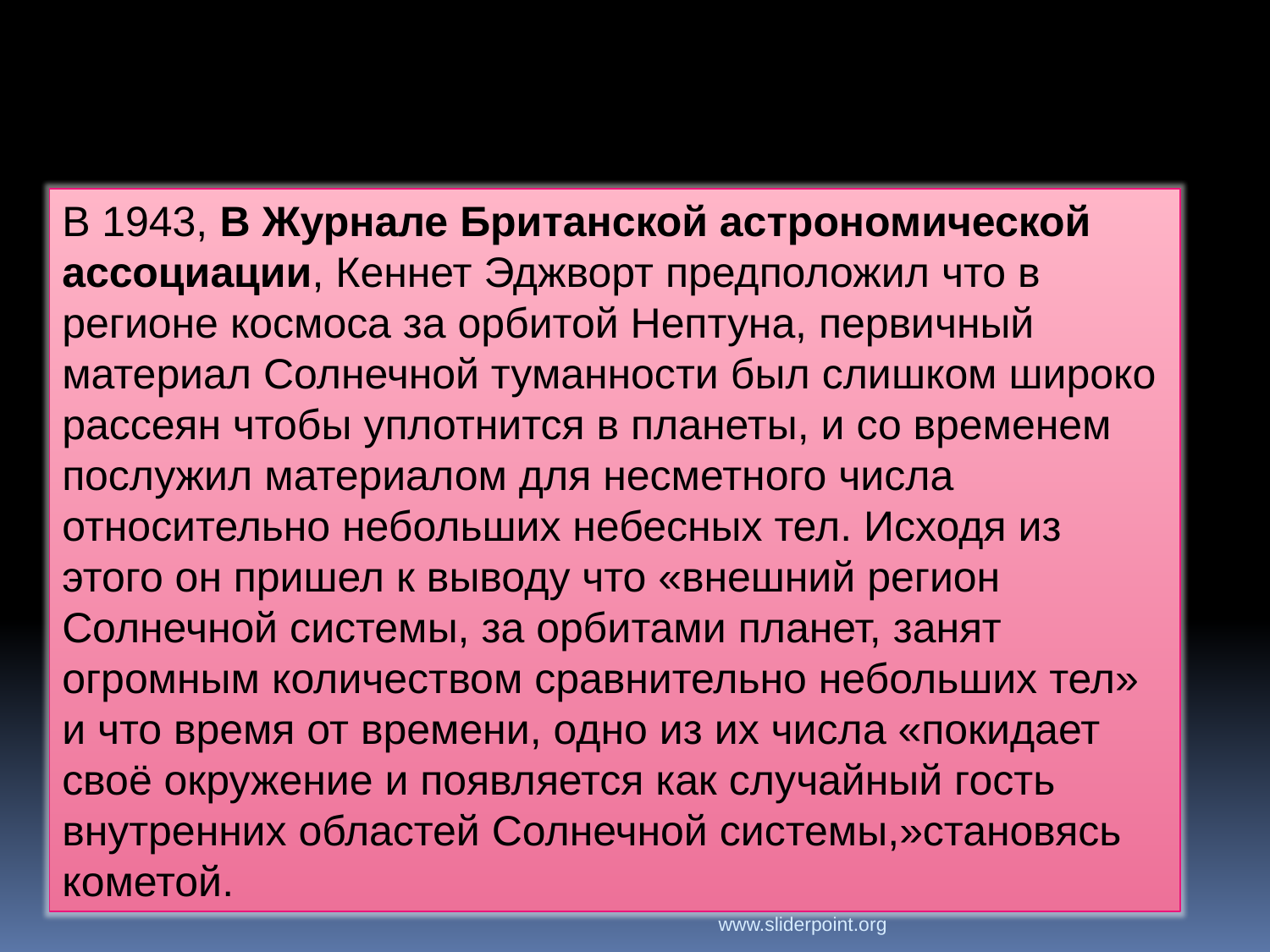

В 1943, В Журнале Британской астрономической ассоциации, Кеннет Эджворт предположил что в регионе космоса за орбитой Нептуна, первичный материал Солнечной туманности был слишком широко рассеян чтобы уплотнится в планеты, и со временем послужил материалом для несметного числа относительно небольших небесных тел. Исходя из этого он пришел к выводу что «внешний регион Солнечной системы, за орбитами планет, занят огромным количеством сравнительно небольших тел»  и что время от времени, одно из их числа «покидает своё окружение и появляется как случайный гость внутренних областей Солнечной системы,»становясь кометой.
www.sliderpoint.org